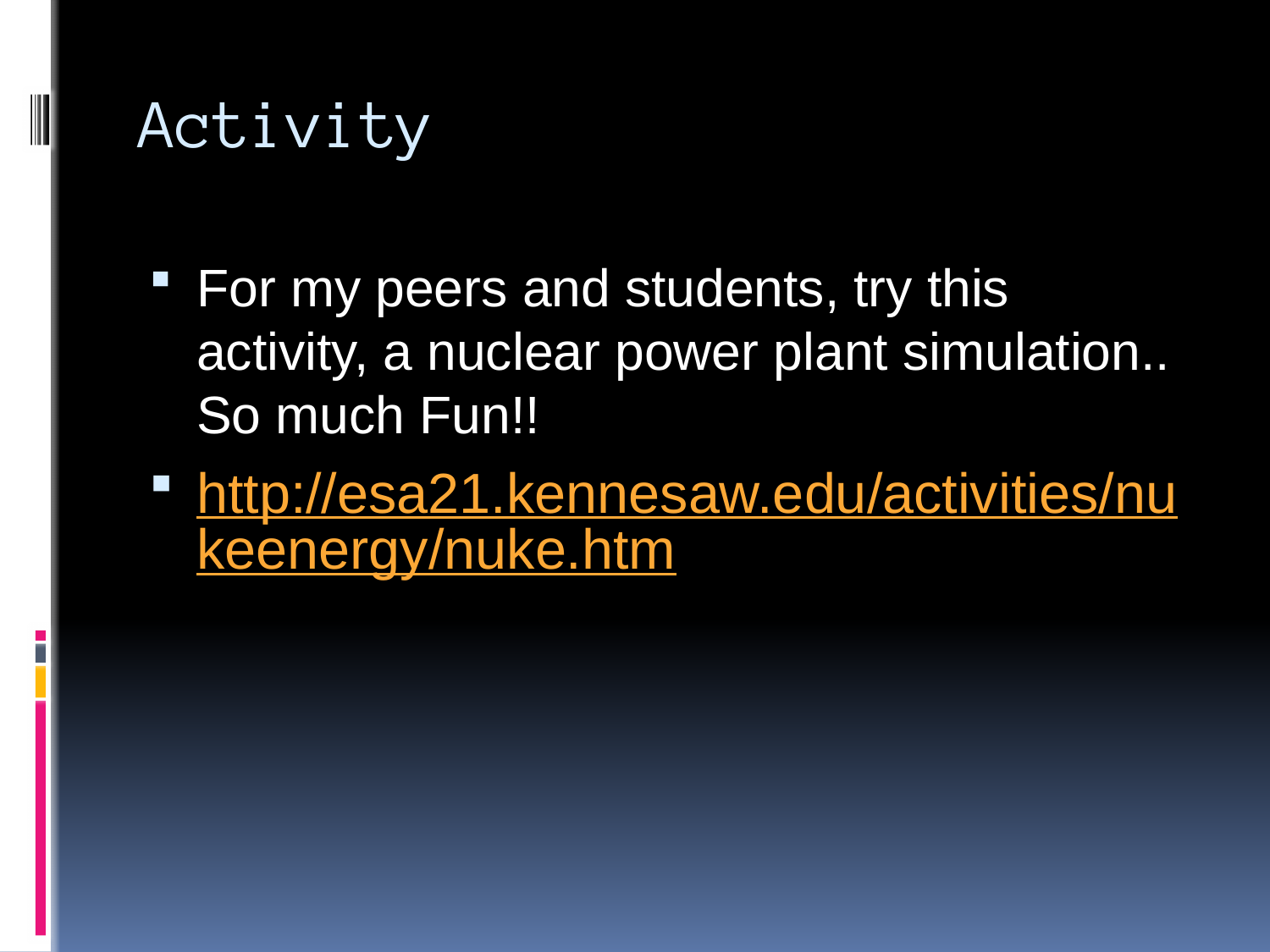

# Activity
For my peers and students, try this activity, a nuclear power plant simulation.. So much Fun!!
http://esa21.kennesaw.edu/activities/nukeenergy/nuke.htm